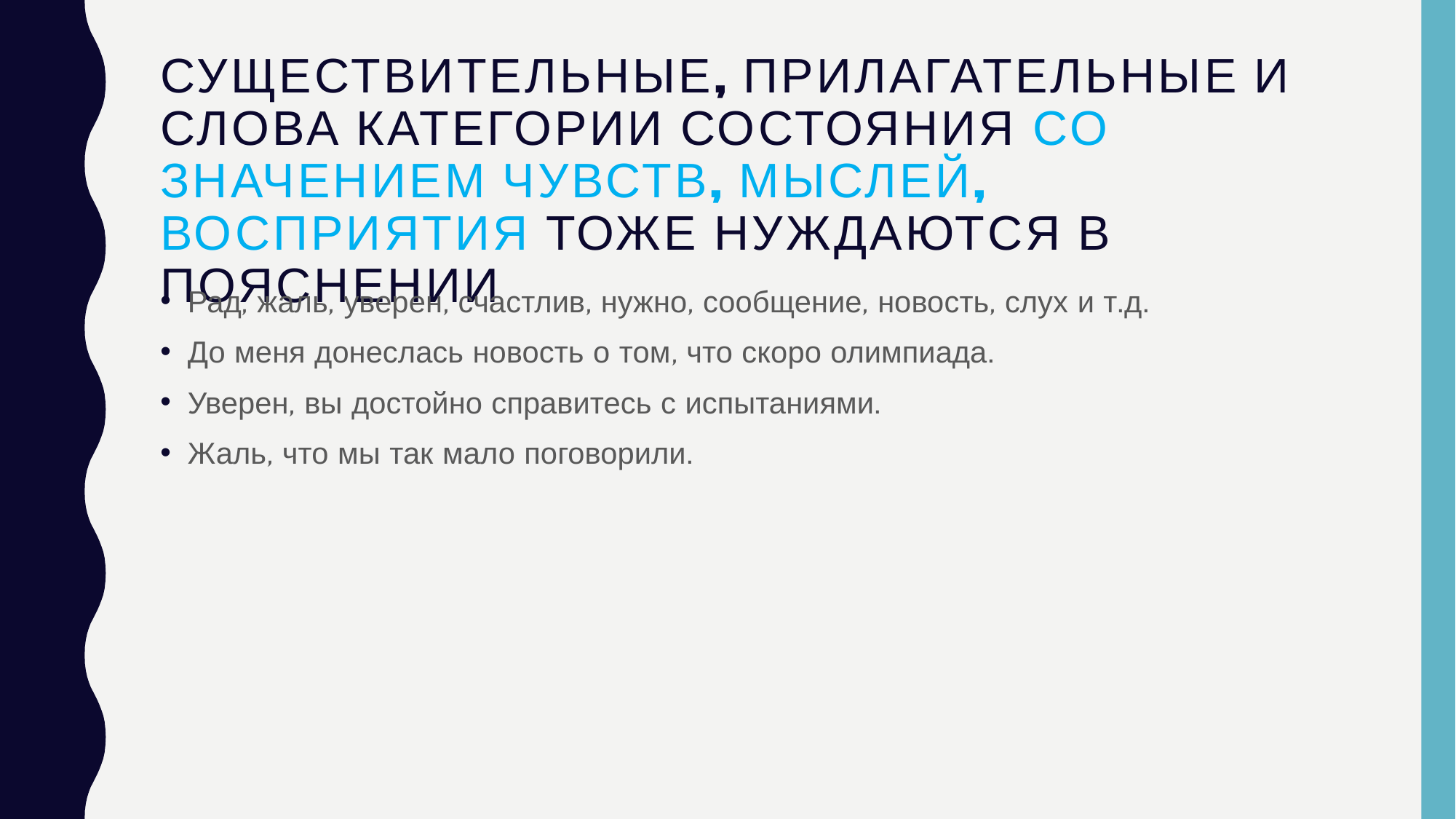

# Существительные, прилагательные и слова категории состояния со значением чувств, мыслей, восприятия тоже нуждаются в пояснении
Рад, жаль, уверен, счастлив, нужно, сообщение, новость, слух и т.д.
До меня донеслась новость о том, что скоро олимпиада.
Уверен, вы достойно справитесь с испытаниями.
Жаль, что мы так мало поговорили.